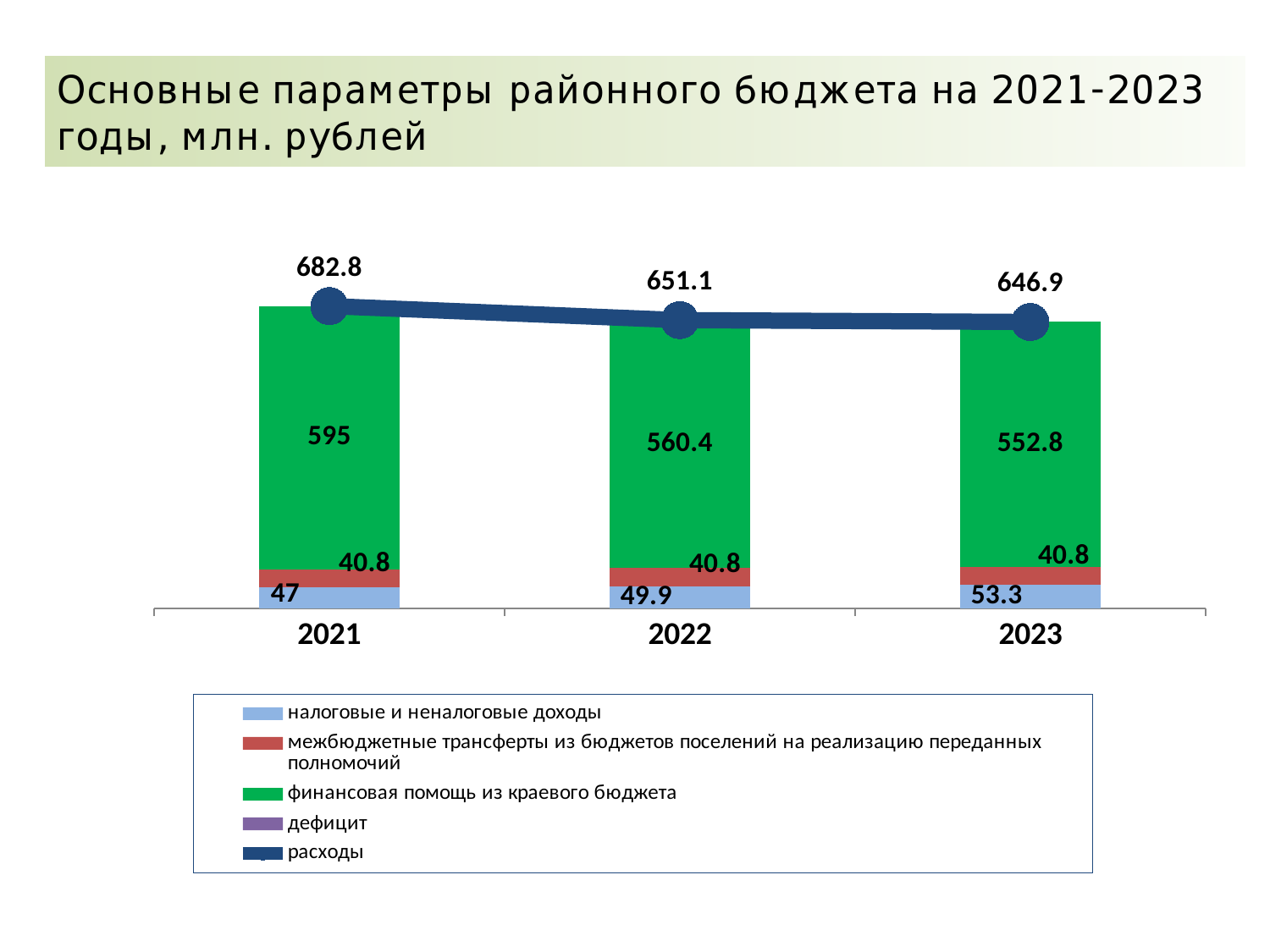

Основные параметры районного бюджета на 2021-2023 годы, млн. рублей
|  |
| --- |

### Chart

| Category | налоговые и неналоговые доходы | межбюджетные трансферты из бюджетов поселений на реализацию переданных полномочий | финансовая помощь из краевого бюджета | дефицит | расходы |
|---|---|---|---|---|---|
| 2021 | 47.0 | 40.8 | 595.0 | 0.0 | 682.8 |
| 2022 | 49.9 | 40.8 | 560.4 | 0.0 | 651.0999999999999 |
| 2023 | 53.3 | 40.8 | 552.8 | 0.0 | 646.9 |